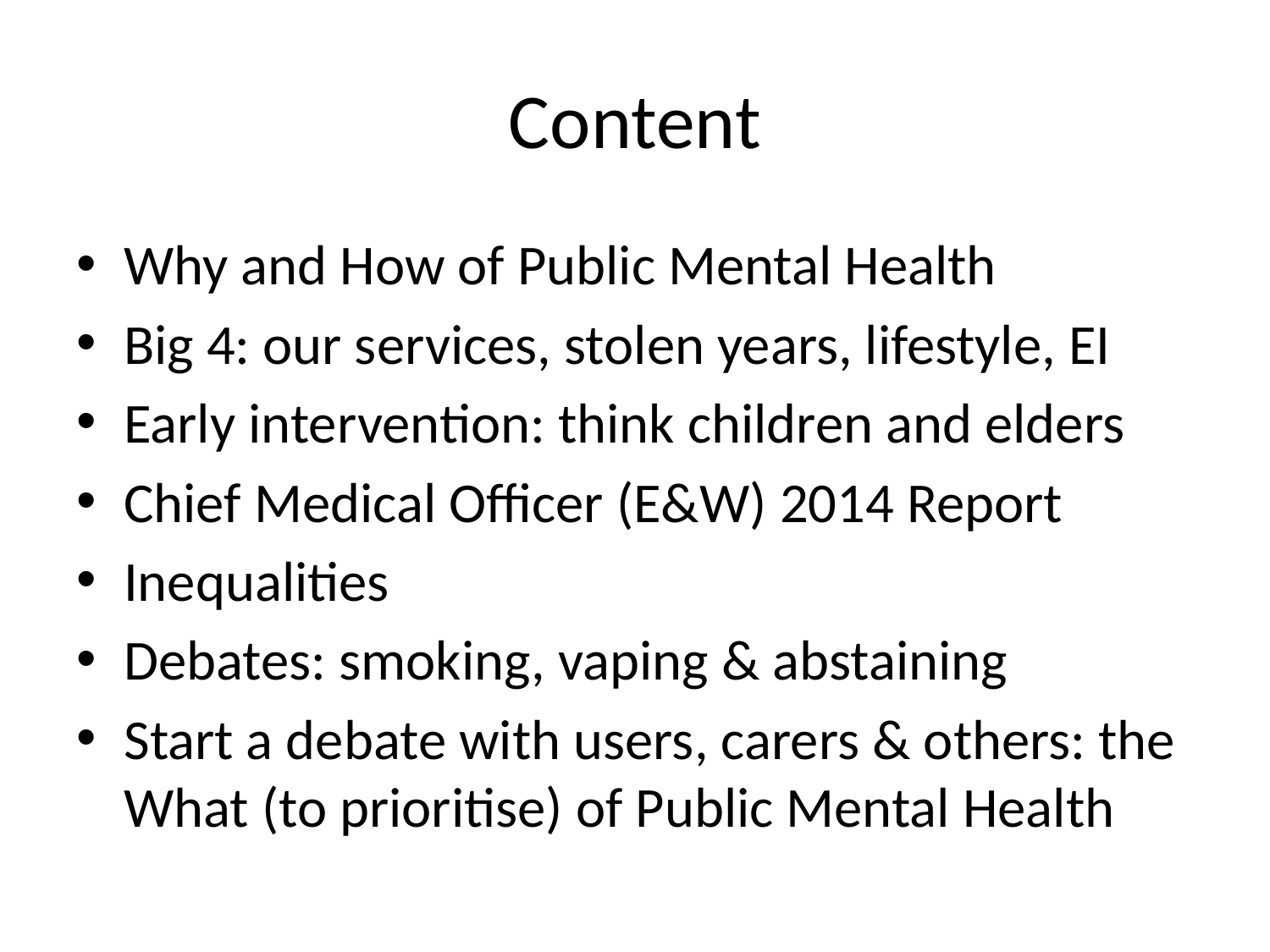

# Content
Why and How of Public Mental Health
Big 4: our services, stolen years, lifestyle, EI
Early intervention: think children and elders
Chief Medical Officer (E&W) 2014 Report
Inequalities
Debates: smoking, vaping & abstaining
Start a debate with users, carers & others: the What (to prioritise) of Public Mental Health